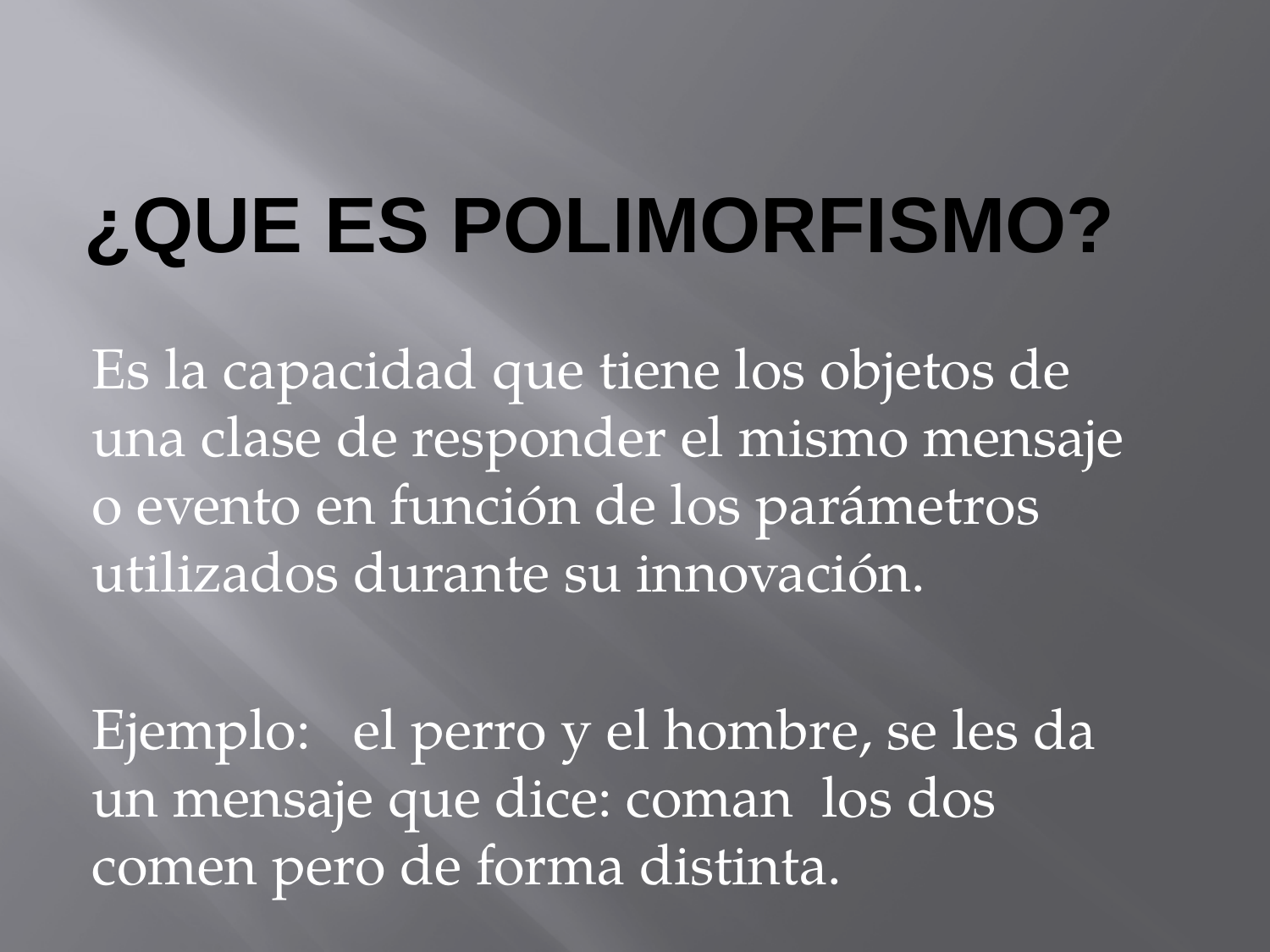

# ¿QUE ES POLIMORFISMO?
Es la capacidad que tiene los objetos de una clase de responder el mismo mensaje  o evento en función de los parámetros utilizados durante su innovación.

Ejemplo:   el perro y el hombre, se les da un mensaje que dice: coman  los dos comen pero de forma distinta.